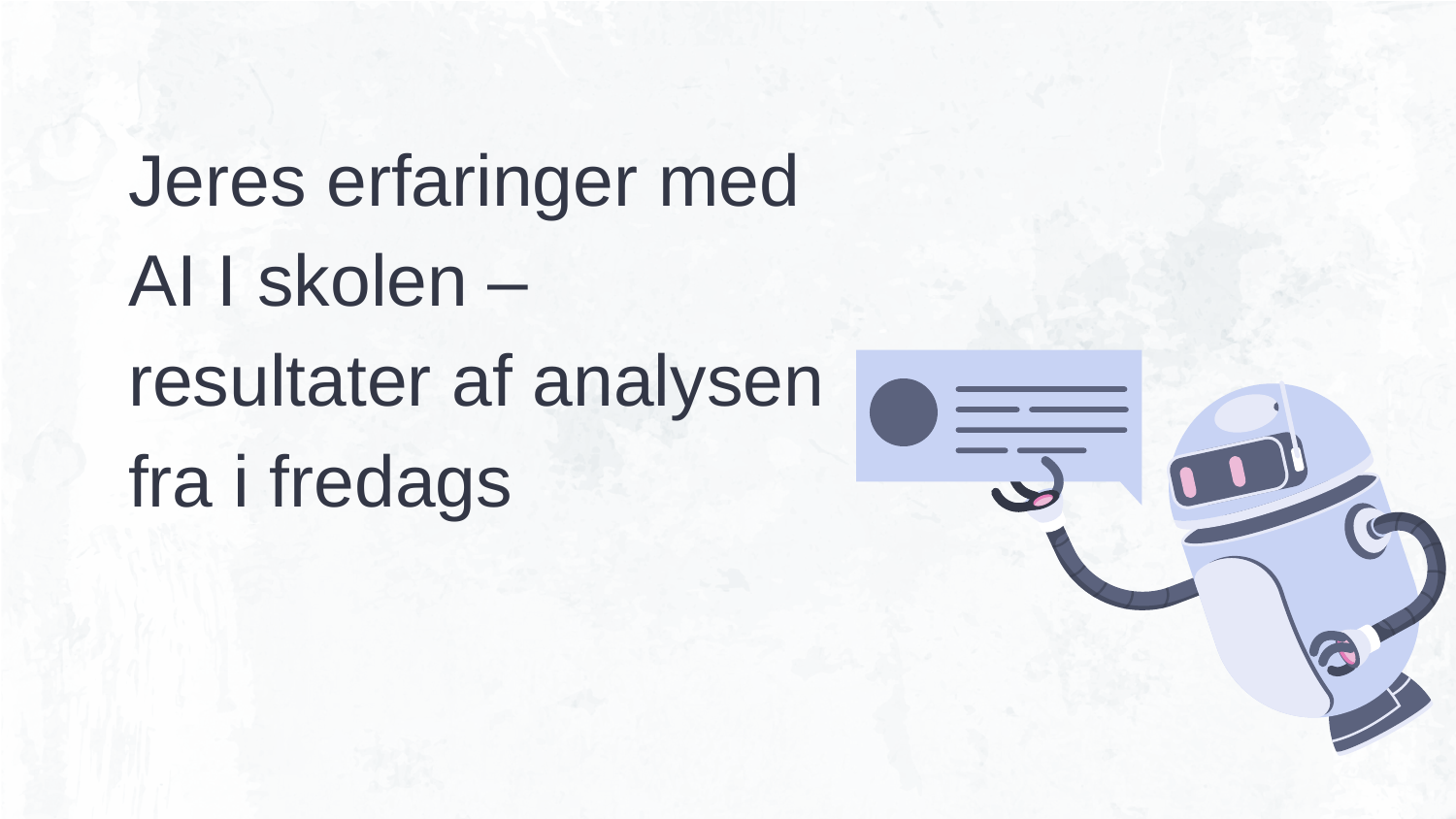

# Jeres erfaringer med AI I skolen – resultater af analysen fra i fredags